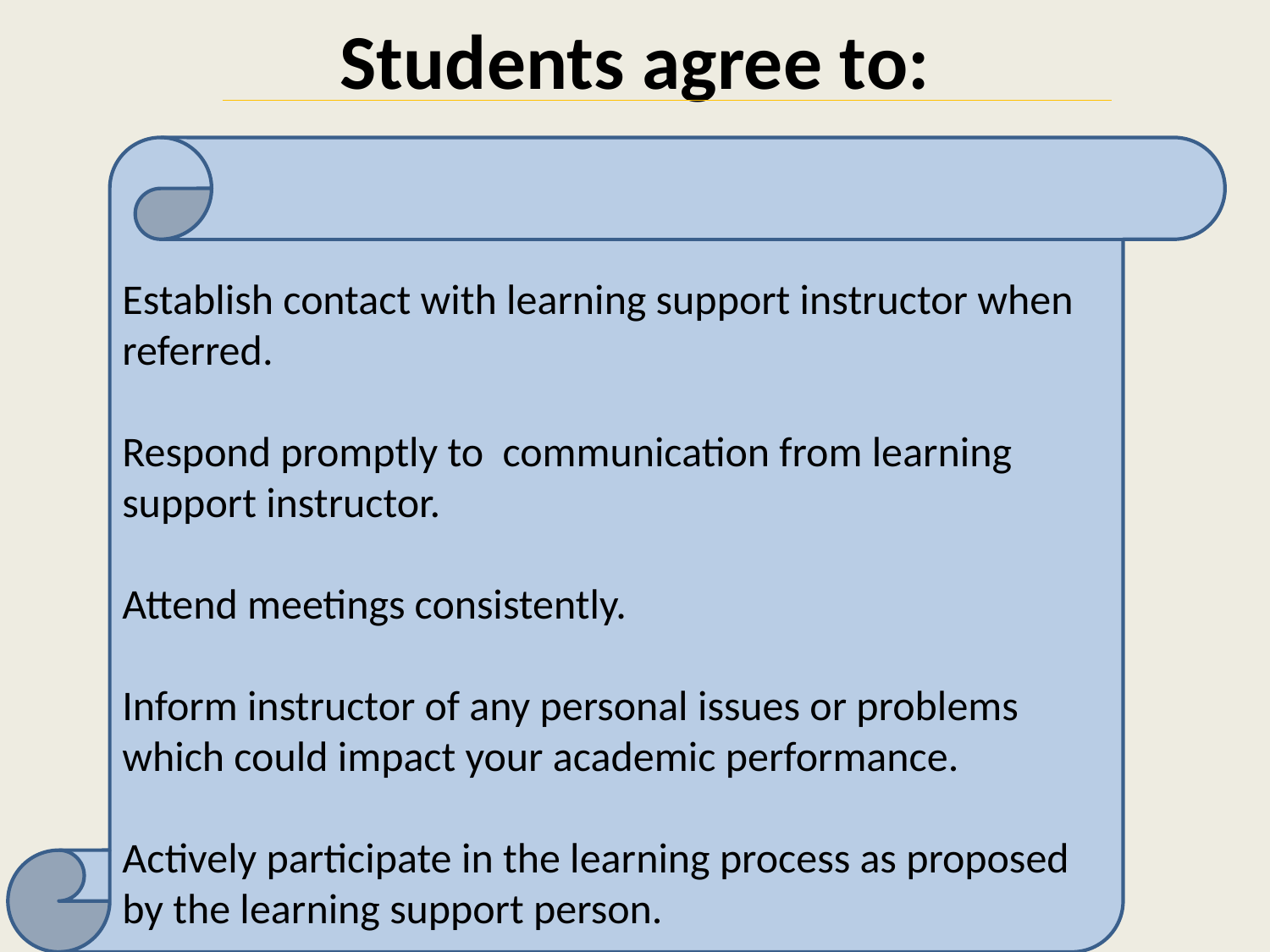

# Students agree to:

Establish contact with learning support instructor when referred.

Respond promptly to  communication from learning  support instructor.

Attend meetings consistently.

Inform instructor of any personal issues or problems which could impact your academic performance.

Actively participate in the learning process as proposed by the learning support person.

.